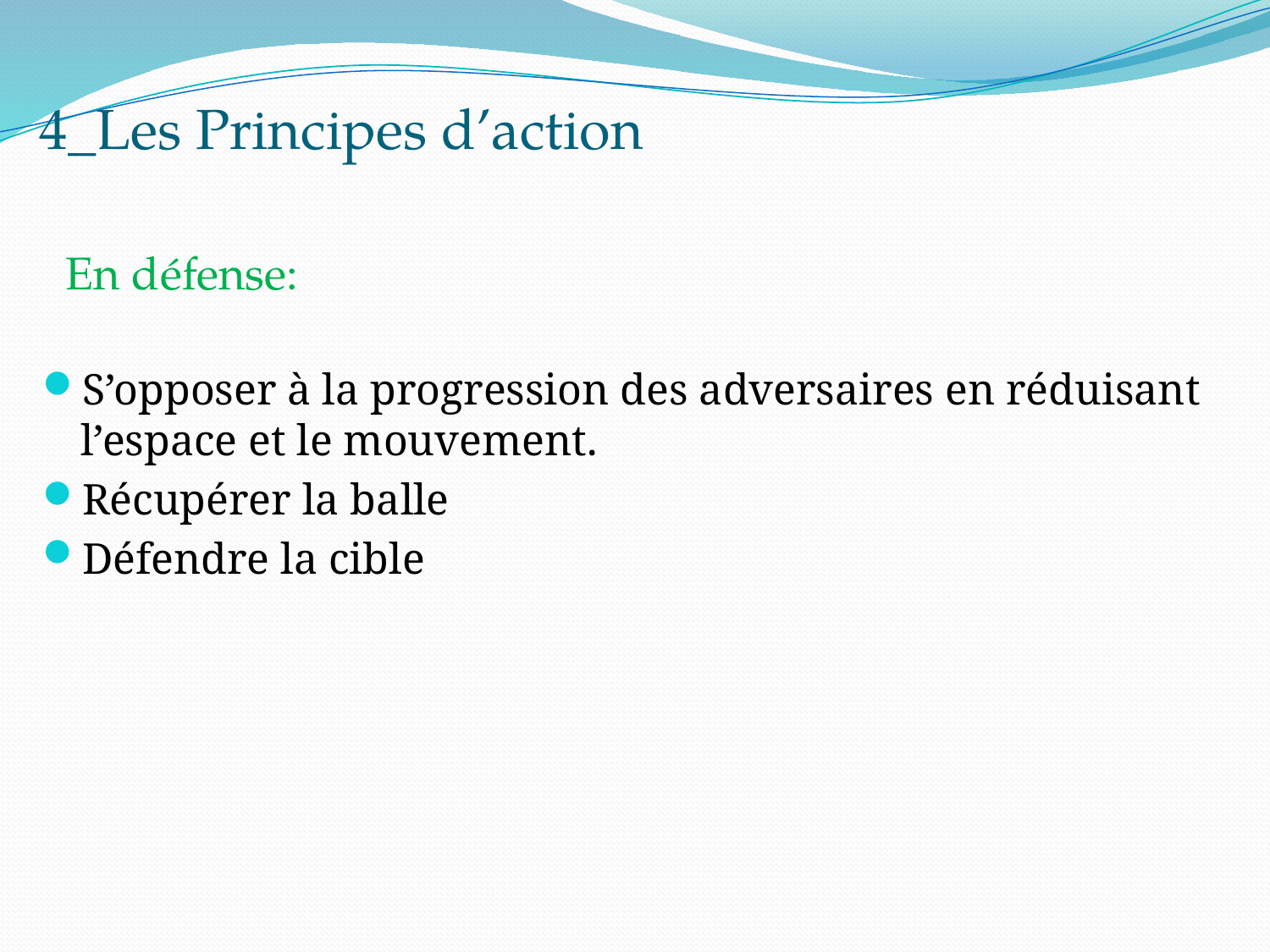

# 4_Les Principes d’action
  En défense:
S’opposer à la progression des adversaires en réduisant l’espace et le mouvement.
Récupérer la balle
Défendre la cible